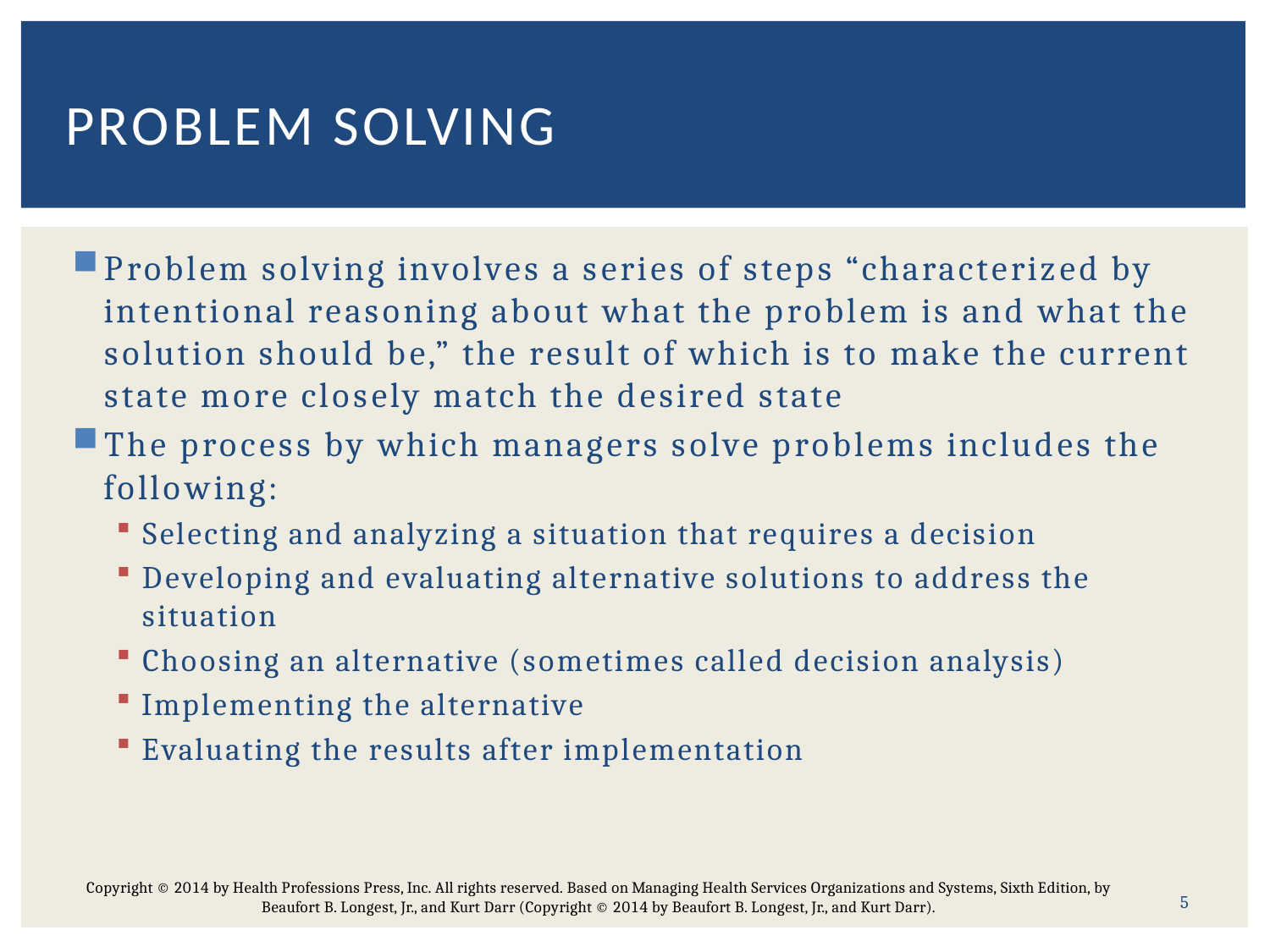

# Problem solving
Problem solving involves a series of steps “characterized by intentional reasoning about what the problem is and what the solution should be,” the result of which is to make the current state more closely match the desired state
The process by which managers solve problems includes the following:
Selecting and analyzing a situation that requires a decision
Developing and evaluating alternative solutions to address the situation
Choosing an alternative (sometimes called decision analysis)
Implementing the alternative
Evaluating the results after implementation

5